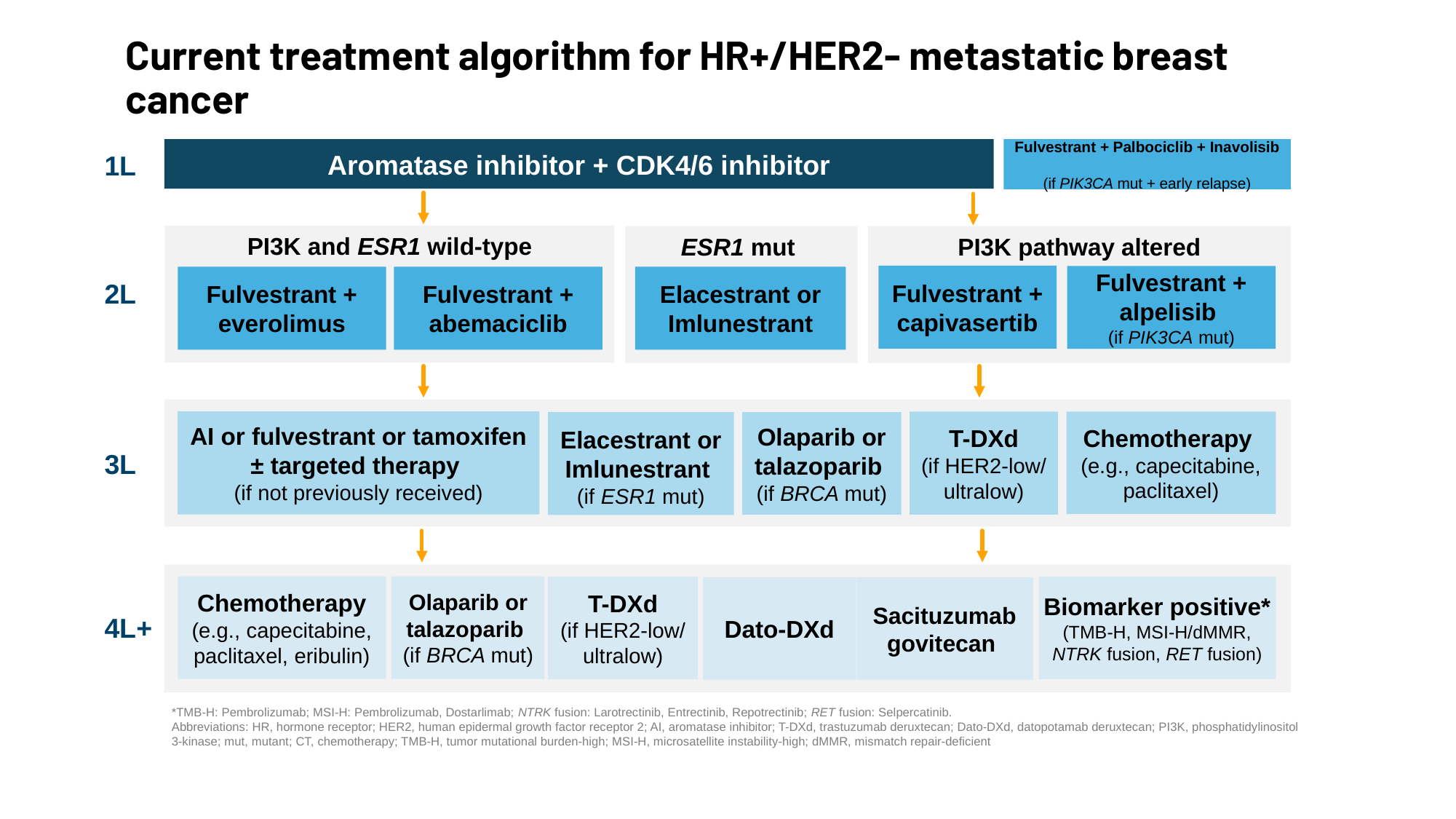

Current treatment algorithm for HR+/HER2- metastatic breast cancer
Fulvestrant + Palbociclib + Inavolisib
(if PIK3CA mut + early relapse)
Aromatase inhibitor + CDK4/6 inhibitor
1L
PI3K and ESR1 wild-type
ESR1 mut
PI3K pathway altered
Fulvestrant + capivasertib
Fulvestrant + alpelisib
(if PIK3CA mut)
Fulvestrant + everolimus
Fulvestrant + abemaciclib
Elacestrant or Imlunestrant
2L

AI or fulvestrant or tamoxifen
± targeted therapy
(if not previously received)
T-DXd
(if HER2-low/
ultralow)
Chemotherapy
(e.g., capecitabine, paclitaxel)
Elacestrant or Imlunestrant
(if ESR1 mut)
Olaparib or talazoparib
(if BRCA mut)
3L

Chemotherapy (e.g., capecitabine, paclitaxel, eribulin)
Olaparib or talazoparib
(if BRCA mut)
Biomarker positive*
(TMB-H, MSI-H/dMMR, NTRK fusion, RET fusion)
T-DXd
(if HER2-low/
ultralow)
Dato-DXd
Sacituzumab govitecan
4L+
*TMB-H: Pembrolizumab; MSI-H: Pembrolizumab, Dostarlimab; NTRK fusion: Larotrectinib, Entrectinib, Repotrectinib; RET fusion: Selpercatinib.
Abbreviations: HR, hormone receptor; HER2, human epidermal growth factor receptor 2; AI, aromatase inhibitor; T-DXd, trastuzumab deruxtecan; Dato-DXd, datopotamab deruxtecan; PI3K, phosphatidylinositol 3-kinase; mut, mutant; CT, chemotherapy; TMB-H, tumor mutational burden-high; MSI-H, microsatellite instability-high; dMMR, mismatch repair-deficient